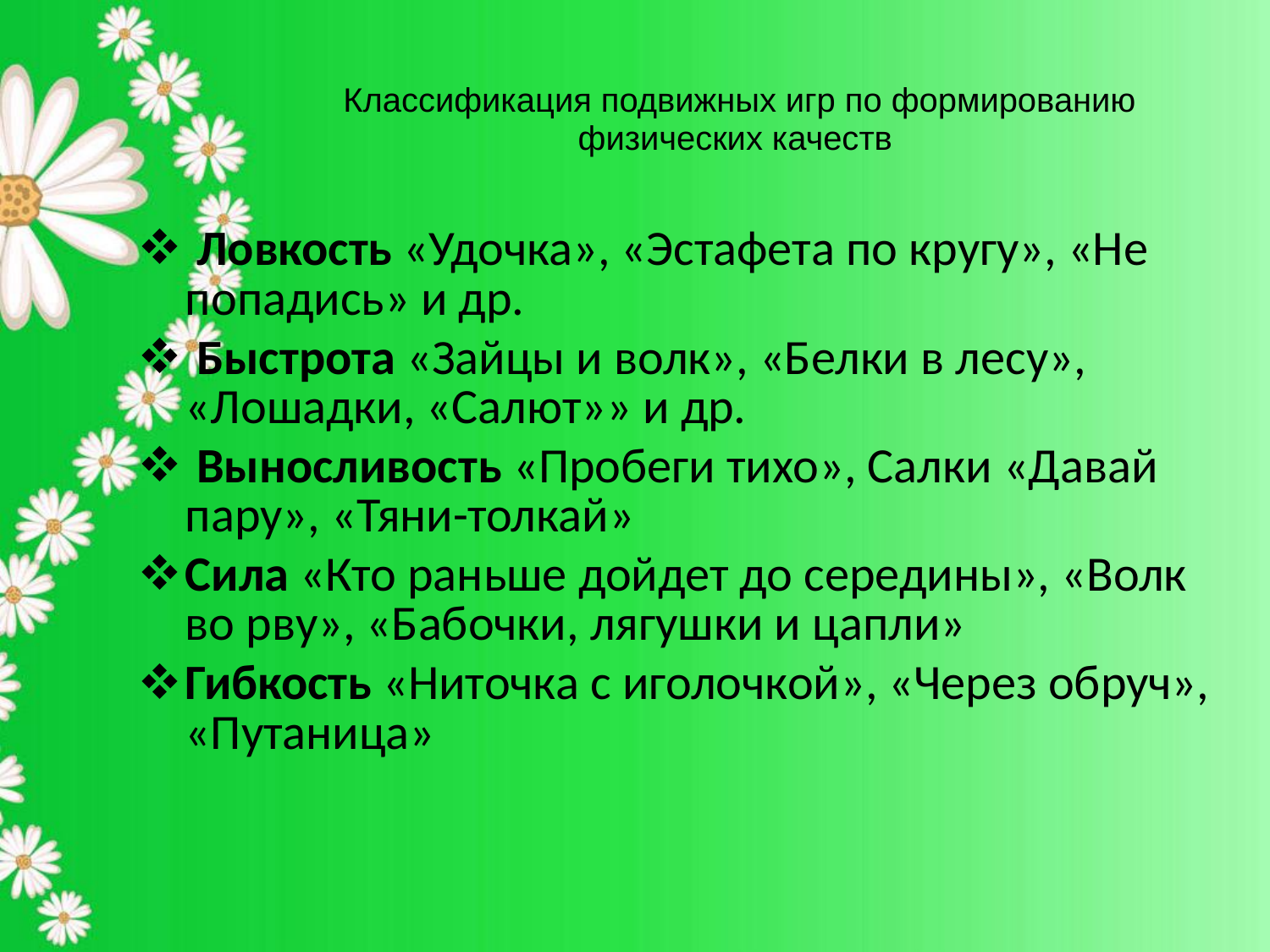

# Классификация подвижных игр по формированию физических качеств
 Ловкость «Удочка», «Эстафета по кругу», «Не попадись» и др.
 Быстрота «Зайцы и волк», «Белки в лесу», «Лошадки, «Салют»» и др.
 Выносливость «Пробеги тихо», Салки «Давай пару», «Тяни-толкай»
Сила «Кто раньше дойдет до середины», «Волк во рву», «Бабочки, лягушки и цапли»
Гибкость «Ниточка с иголочкой», «Через обруч», «Путаница»